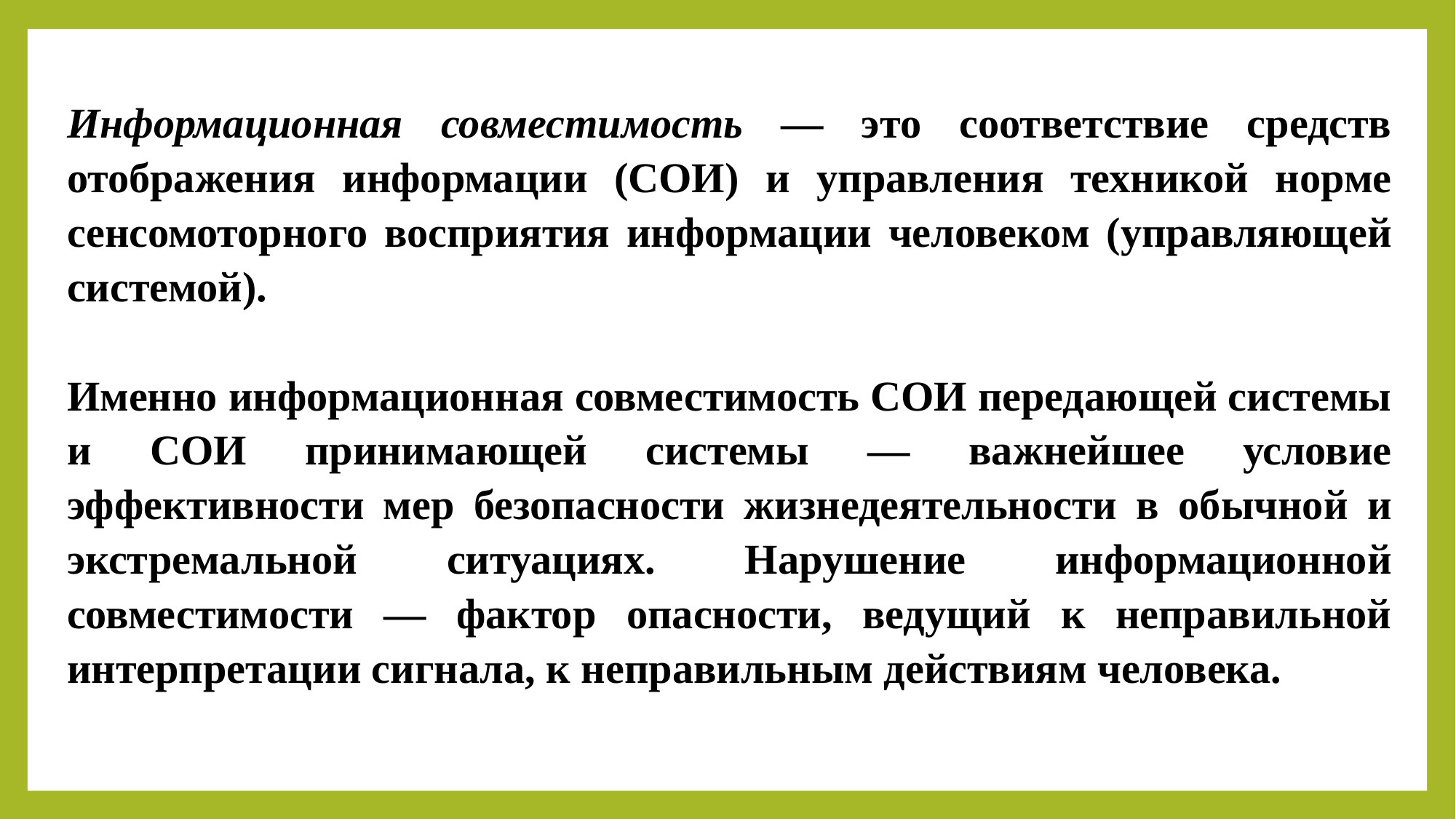

Информационная совместимость — это соответствие средств отображения информации (СОИ) и управления техникой норме сенсомоторного восприятия информации человеком (управляющей системой).

Именно информационная совместимость СОИ передающей системы и СОИ принимающей системы — важнейшее условие эффективности мер безопасности жизнедеятельности в обычной и экстремальной ситуациях. Нарушение информационной совместимости — фактор опасности, ведущий к неправильной интерпретации сигнала, к неправильным действиям человека.